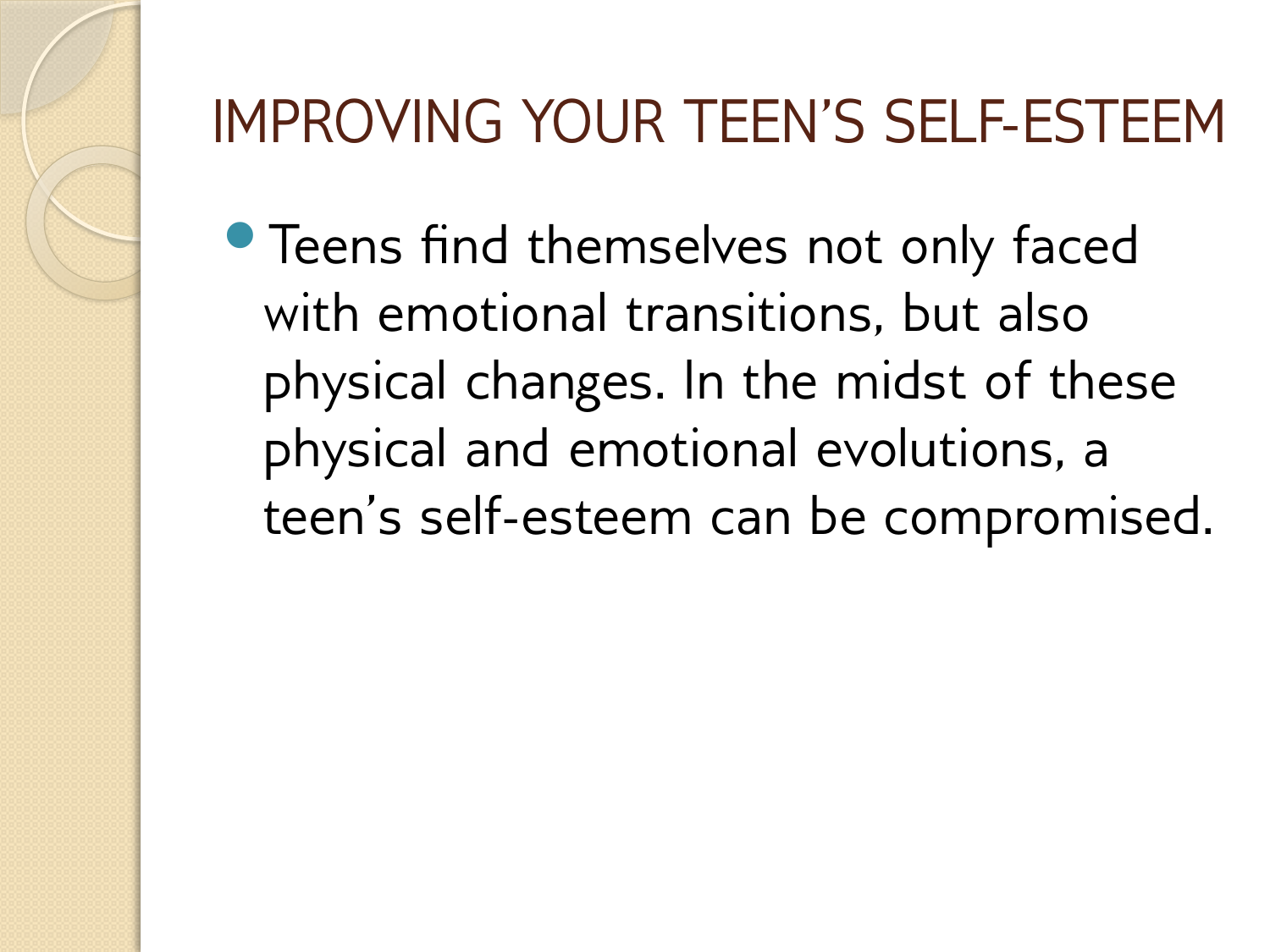

# IMPROVING YOUR TEEN’S SELF-ESTEEM
Teens find themselves not only faced with emotional transitions, but also physical changes. In the midst of these physical and emotional evolutions, a teen’s self-esteem can be compromised.